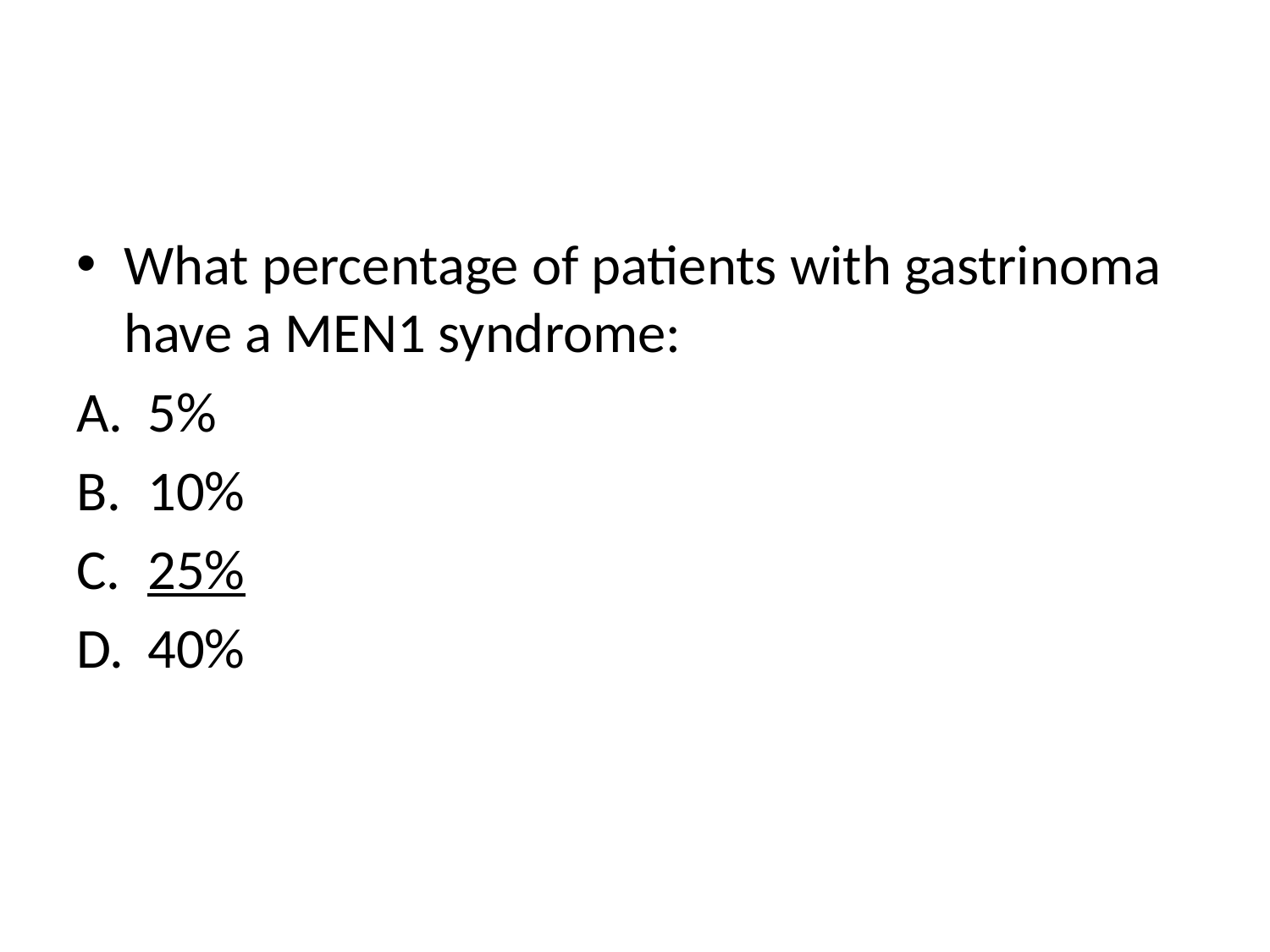

#
What percentage of patients with gastrinoma have a MEN1 syndrome:
5%
10%
25%
40%